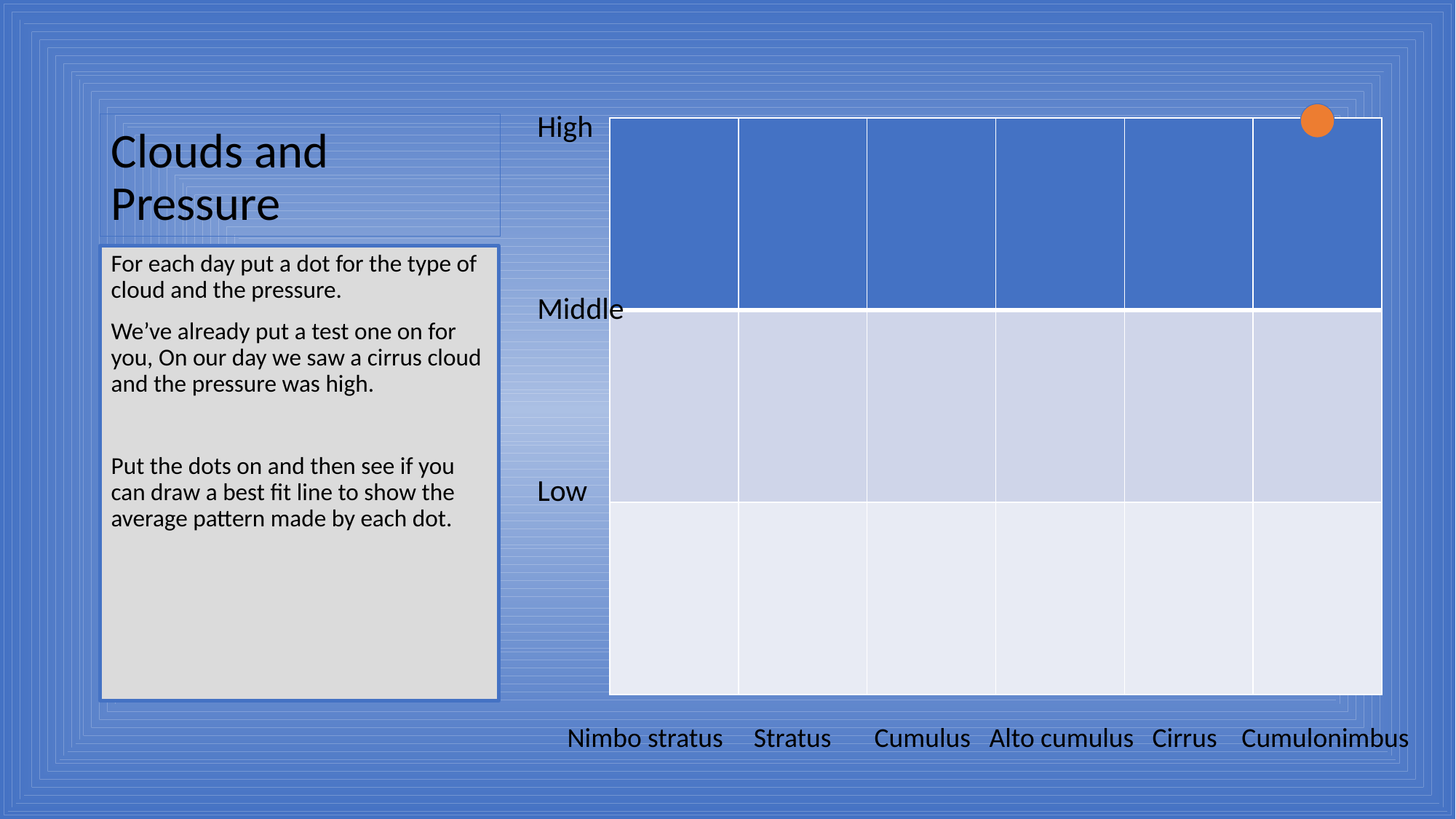

High

Middle

Low

# Clouds and Pressure
|  |  |  |  |  |  |
| --- | --- | --- | --- | --- | --- |
|  |  |  |  |  |  |
|  |  |  |  |  |  |
For each day put a dot for the type of cloud and the pressure.
We’ve already put a test one on for you, On our day we saw a cirrus cloud  and the pressure was high.

Put the dots on and then see if you can draw a best fit line to show the average pattern made by each dot.
Nimbo stratus     Stratus       Cumulus   Alto cumulus   Cirrus    Cumulonimbus